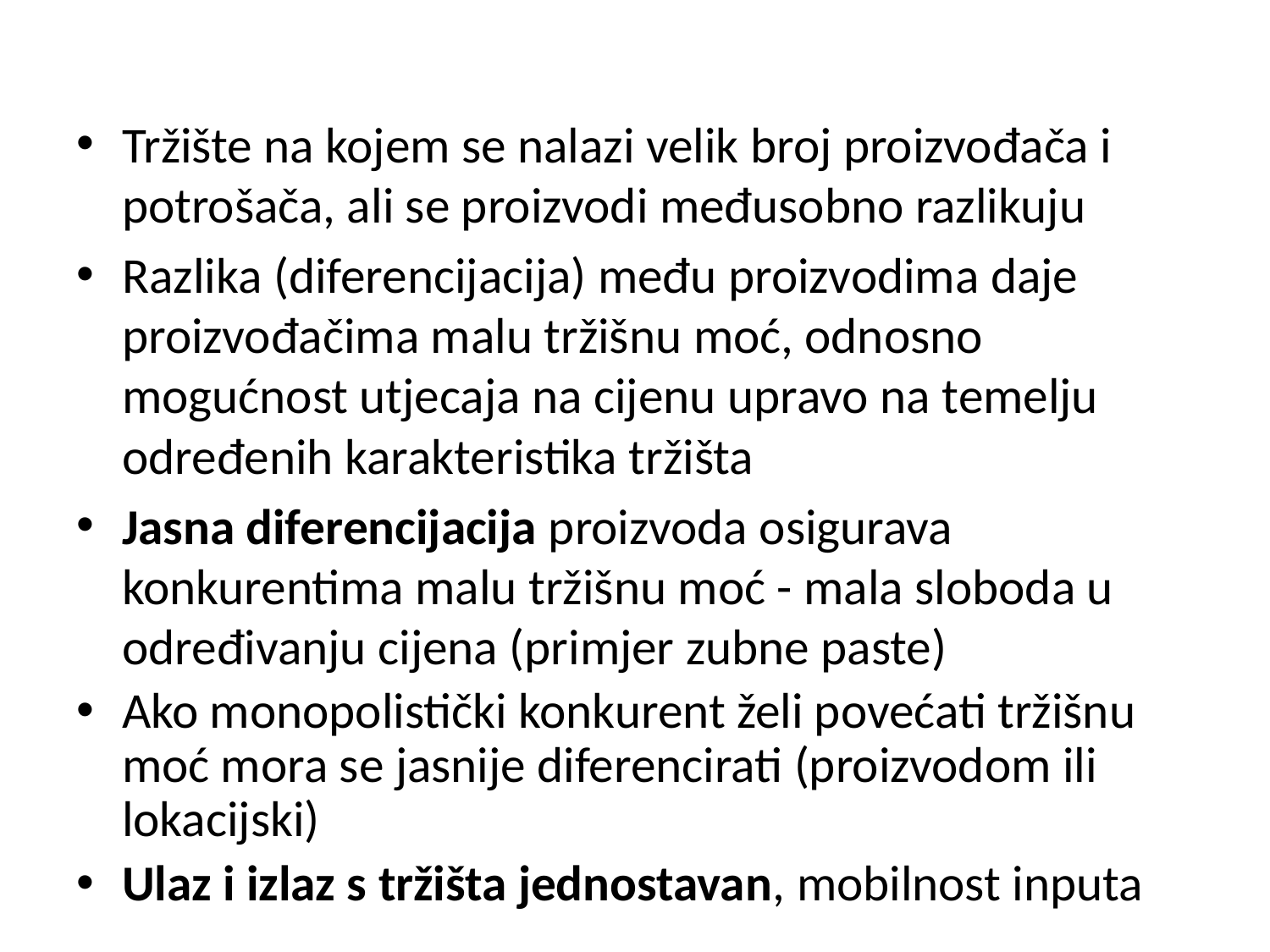

Tržište na kojem se nalazi velik broj proizvođača i potrošača, ali se proizvodi međusobno razlikuju
Razlika (diferencijacija) među proizvodima daje proizvođačima malu tržišnu moć, odnosno mogućnost utjecaja na cijenu upravo na temelju određenih karakteristika tržišta
Jasna diferencijacija proizvoda osigurava konkurentima malu tržišnu moć - mala sloboda u određivanju cijena (primjer zubne paste)
Ako monopolistički konkurent želi povećati tržišnu moć mora se jasnije diferencirati (proizvodom ili lokacijski)
Ulaz i izlaz s tržišta jednostavan, mobilnost inputa